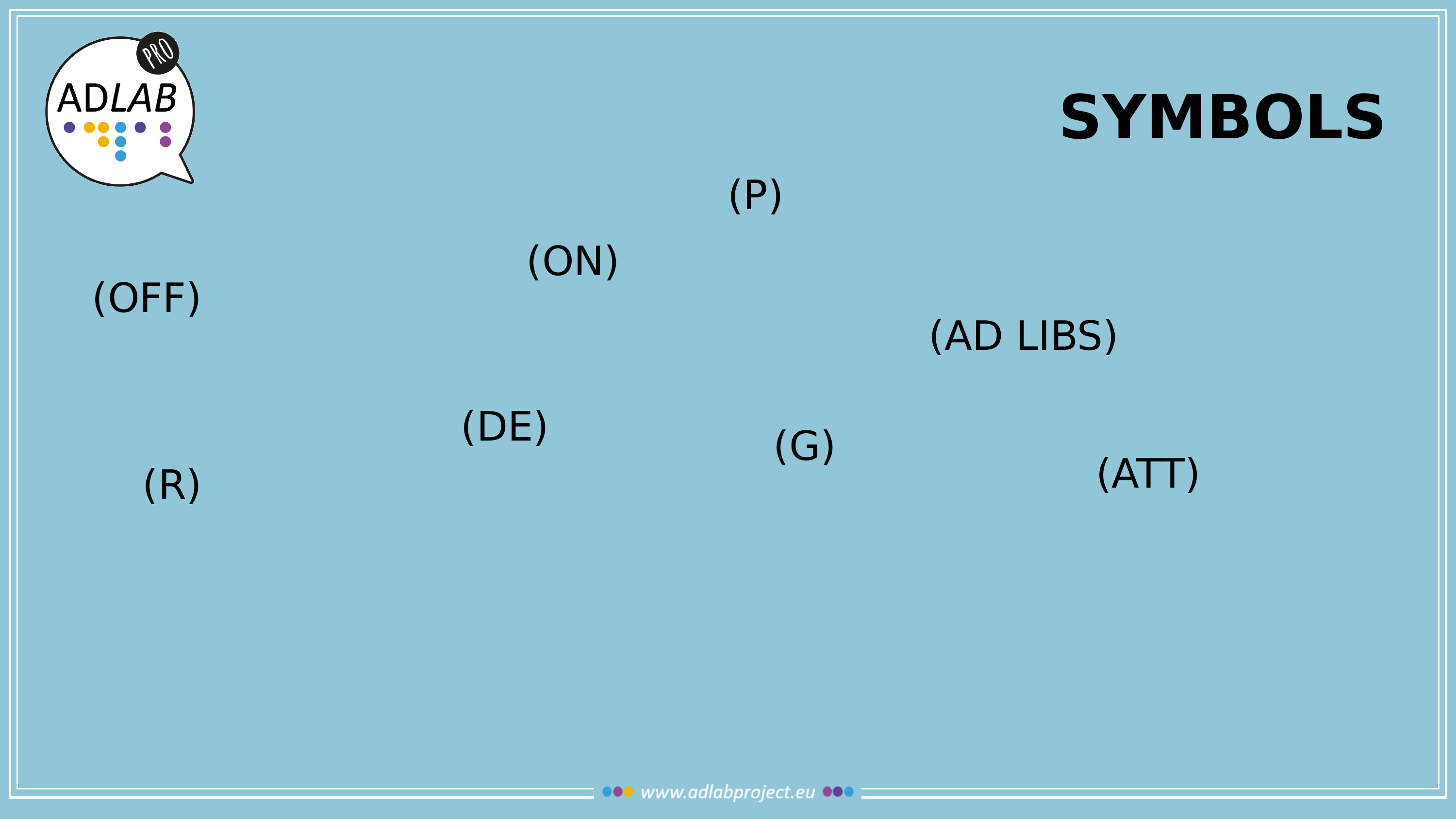

# SYMBOLS
(P)
(ON)
(OFF)
(AD LIBS)
(DE)
(G)
(ATT)
(R)